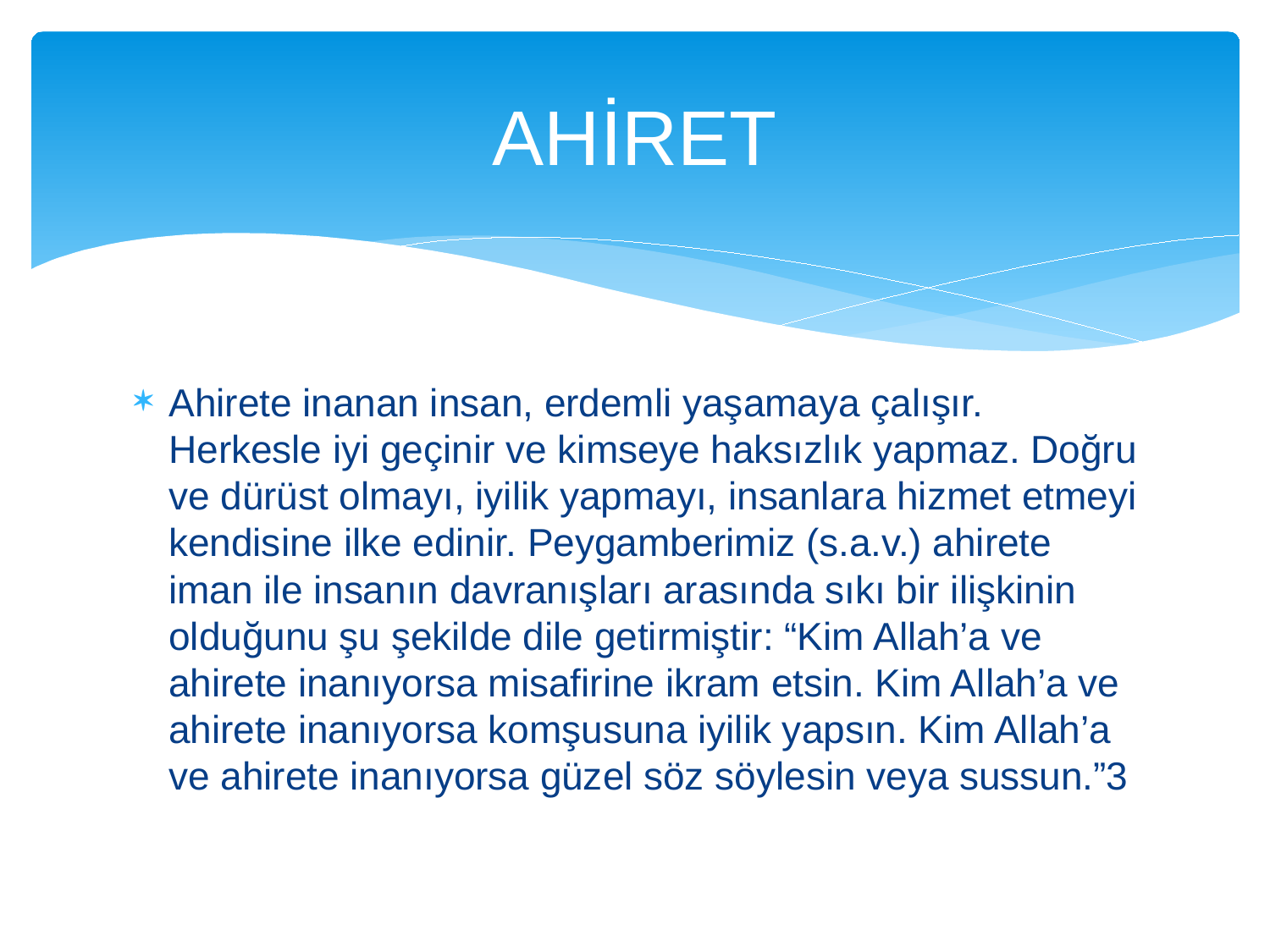

# AHİRET
Ahirete inanan insan, erdemli yaşamaya çalışır. Herkesle iyi geçinir ve kimseye haksızlık yapmaz. Doğru ve dürüst olmayı, iyilik yapmayı, insanlara hizmet etmeyi kendisine ilke edinir. Peygamberimiz (s.a.v.) ahirete iman ile insanın davranışları arasında sıkı bir ilişkinin olduğunu şu şekilde dile getirmiştir: “Kim Allah’a ve ahirete inanıyorsa misafirine ikram etsin. Kim Allah’a ve ahirete inanıyorsa komşusuna iyilik yapsın. Kim Allah’a ve ahirete inanıyorsa güzel söz söylesin veya sussun.”3